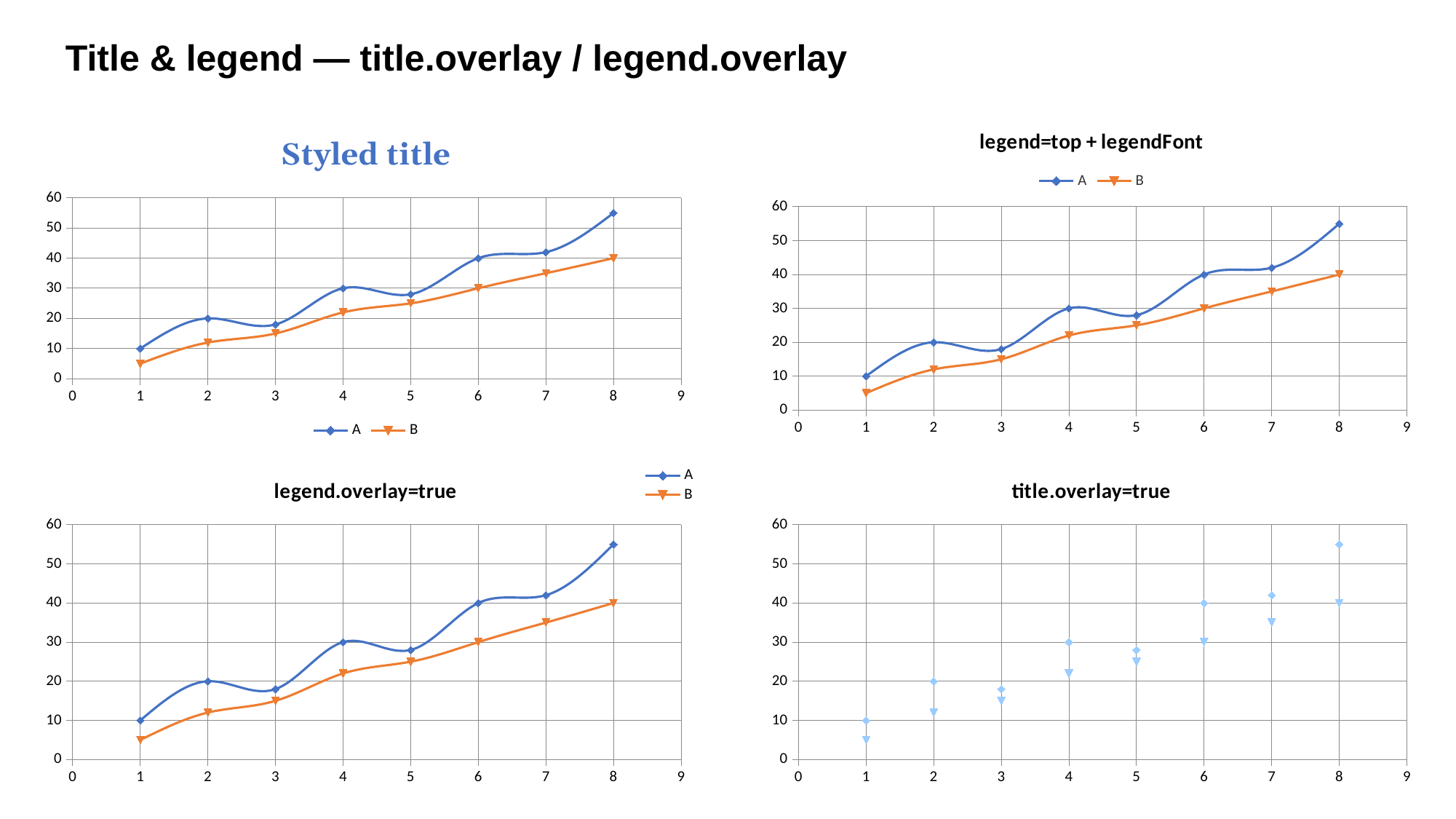

Title & legend — title.overlay / legend.overlay

### Chart: Styled title

| Category |  |  |
|---|---|---|

### Chart: legend=top + legendFont

| Category |  |  |
|---|---|---|

### Chart: legend.overlay=true

| Category |  |  |
|---|---|---|

### Chart: title.overlay=true

| Category |  |  |
|---|---|---|